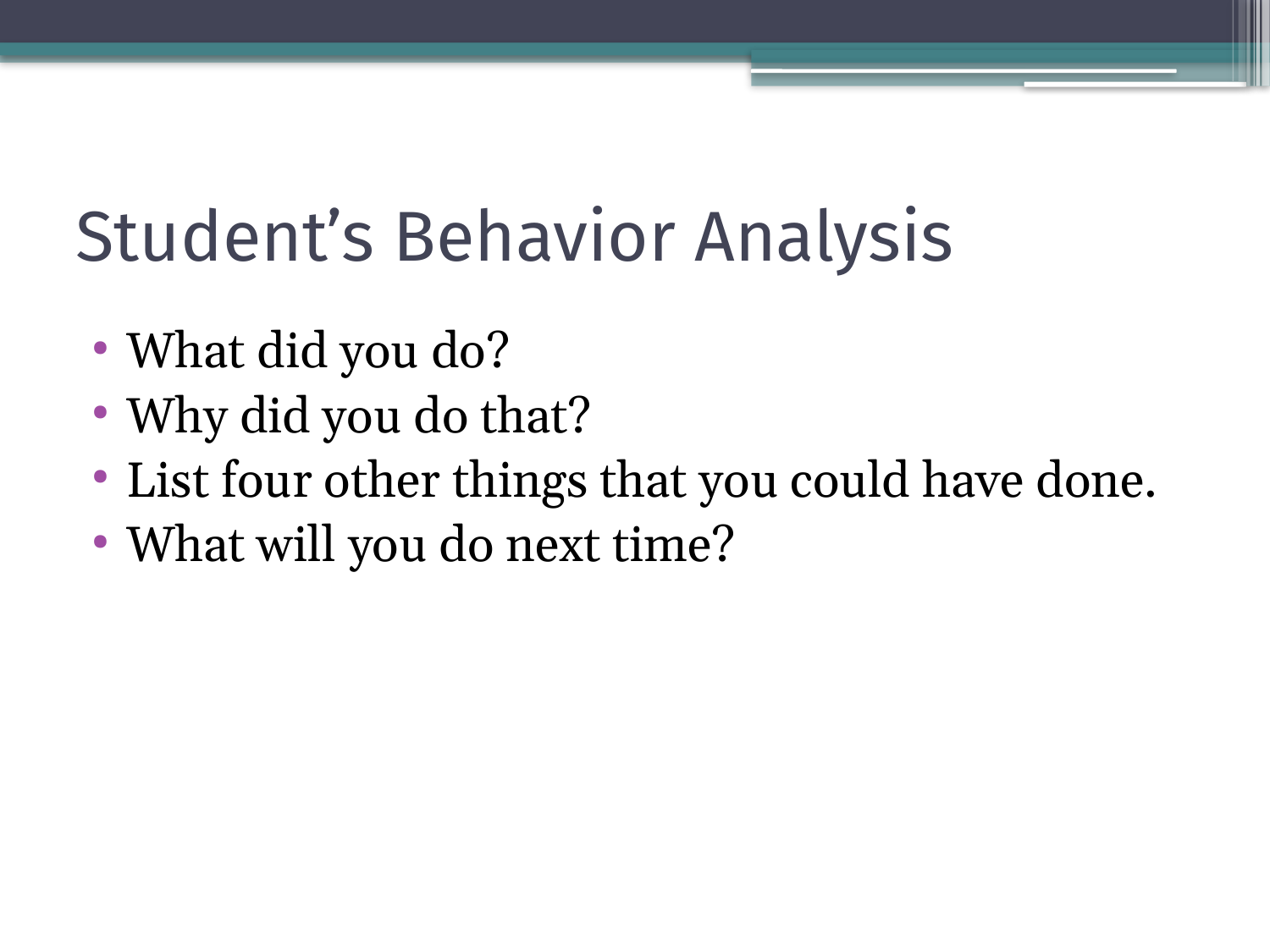

# Student’s Behavior Analysis
What did you do?
Why did you do that?
List four other things that you could have done.
What will you do next time?